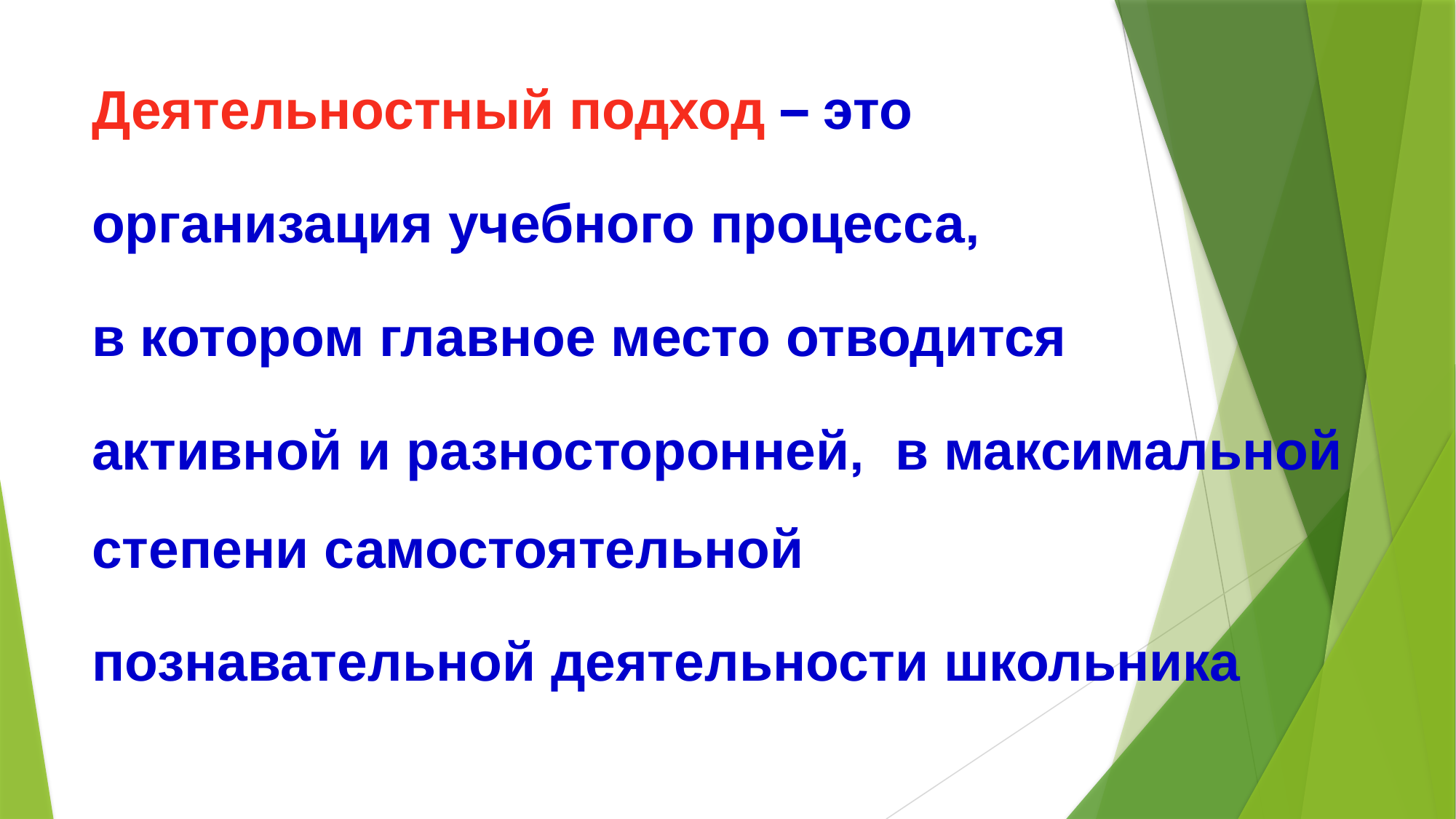

Деятельностный подход – это
организация учебного процесса,
в котором главное место отводится
активной и разносторонней,  в максимальной степени самостоятельной
познавательной деятельности школьника